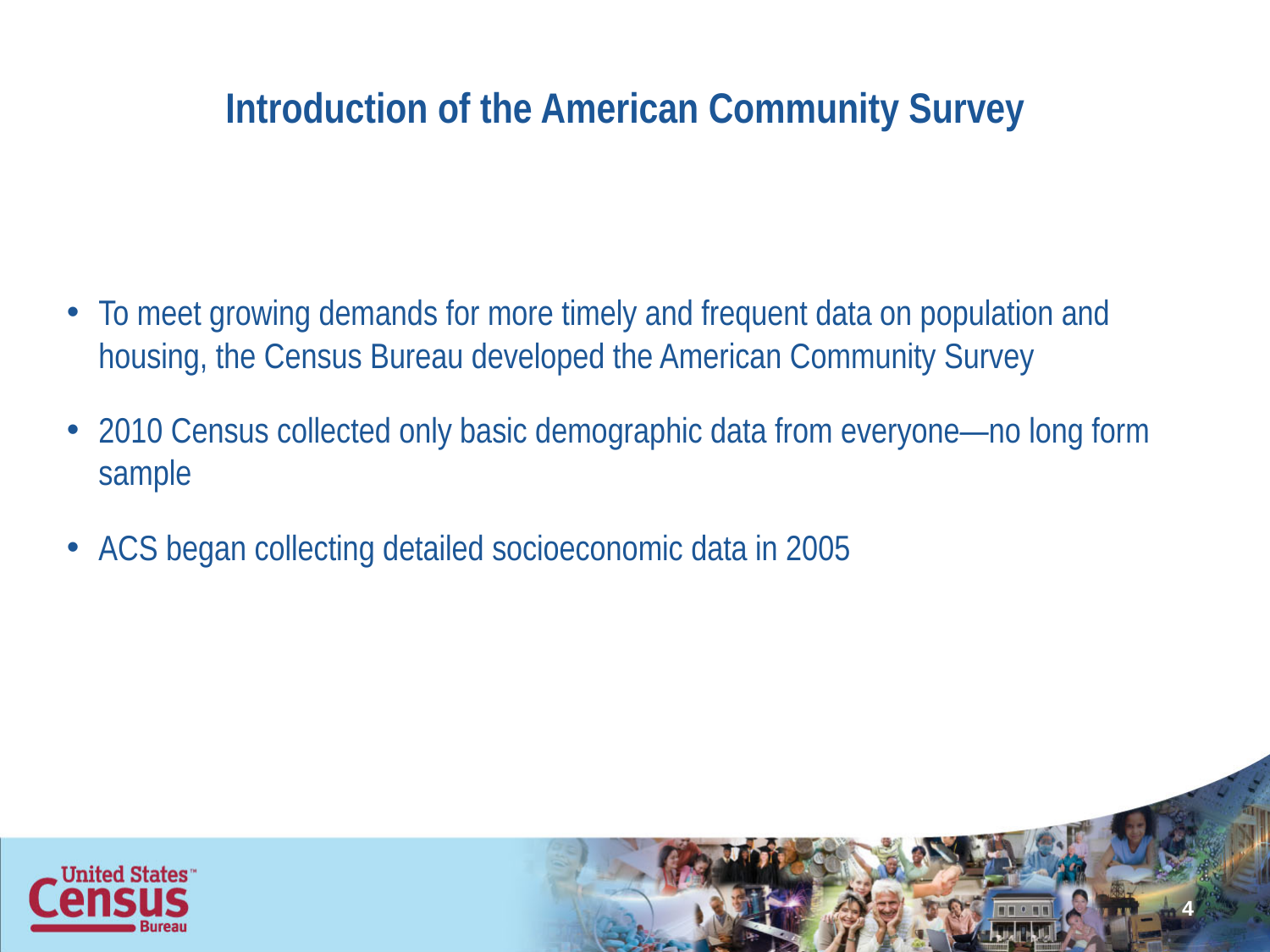

# Introduction of the American Community Survey

To meet growing demands for more timely and frequent data on population and housing, the Census Bureau developed the American Community Survey

2010 Census collected only basic demographic data from everyone—no long form sample

ACS began collecting detailed socioeconomic data in 2005

4